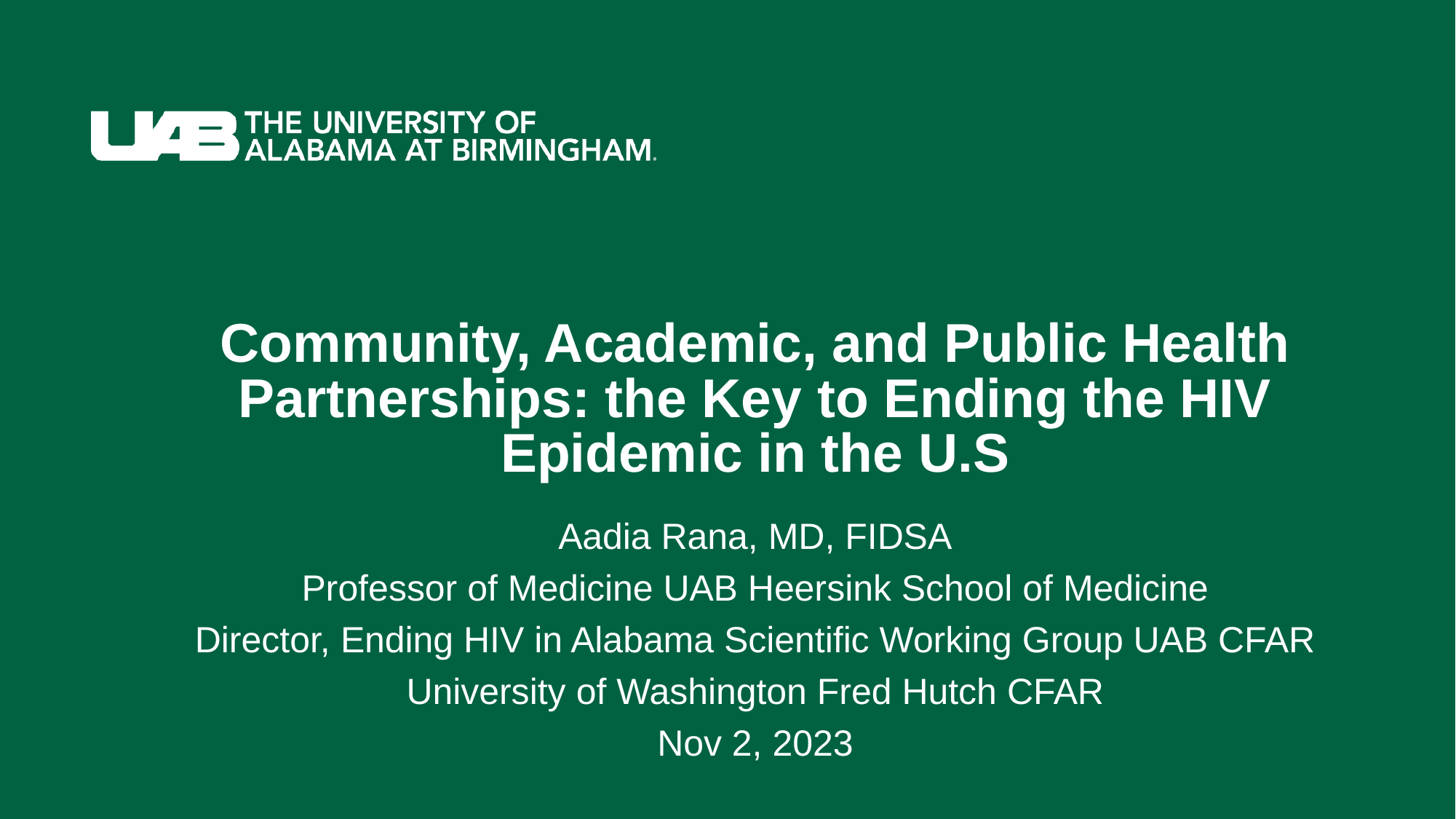

# Community, Academic, and Public Health Partnerships: the Key to Ending the HIV Epidemic in the U.S
Aadia Rana, MD, FIDSA
Professor of Medicine UAB Heersink School of Medicine
Director, Ending HIV in Alabama Scientific Working Group UAB CFAR
University of Washington Fred Hutch CFAR
Nov 2, 2023